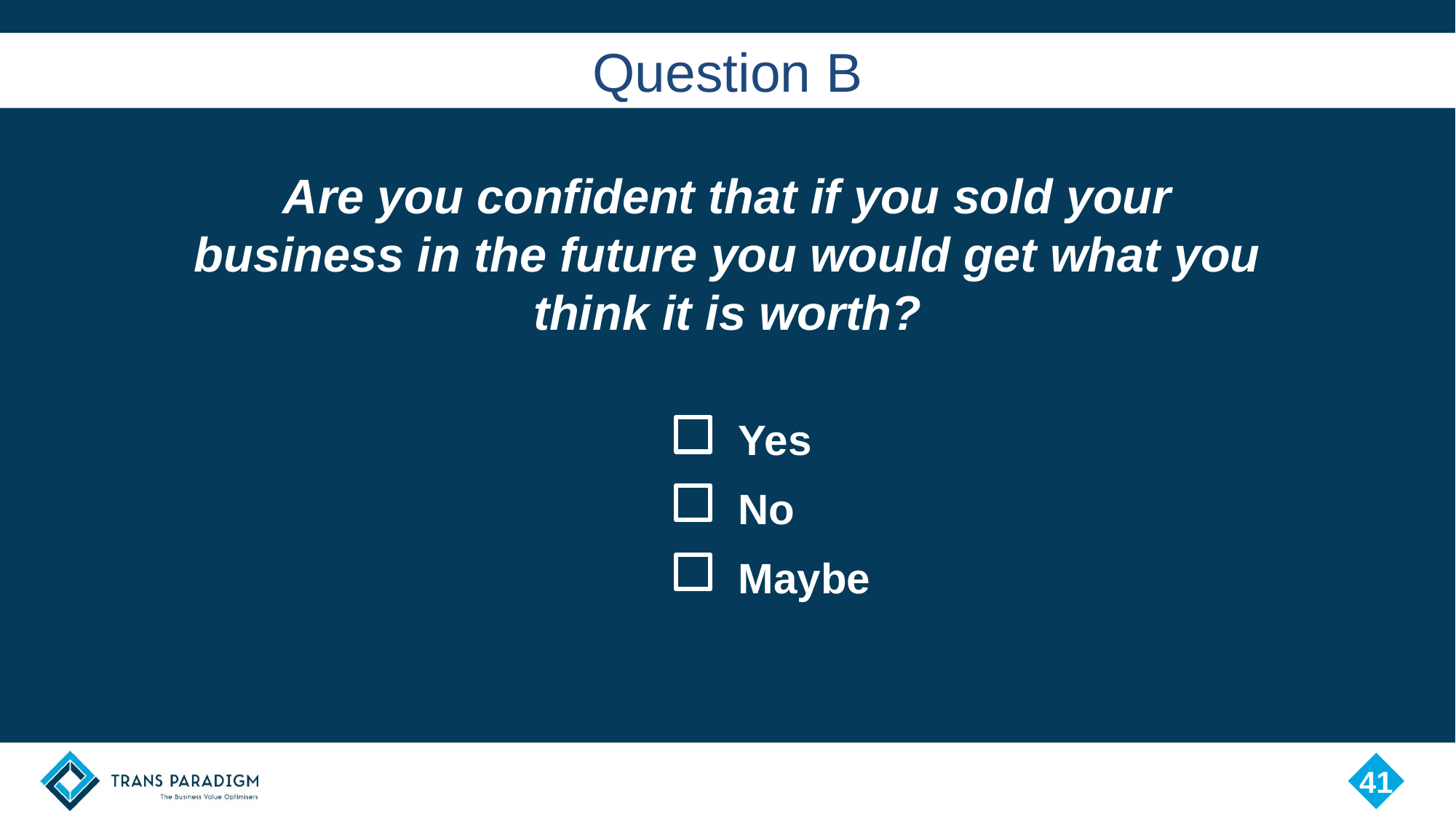

# Question B
Are you confident that if you sold your business in the future you would get what you think it is worth?
Yes
No
Maybe